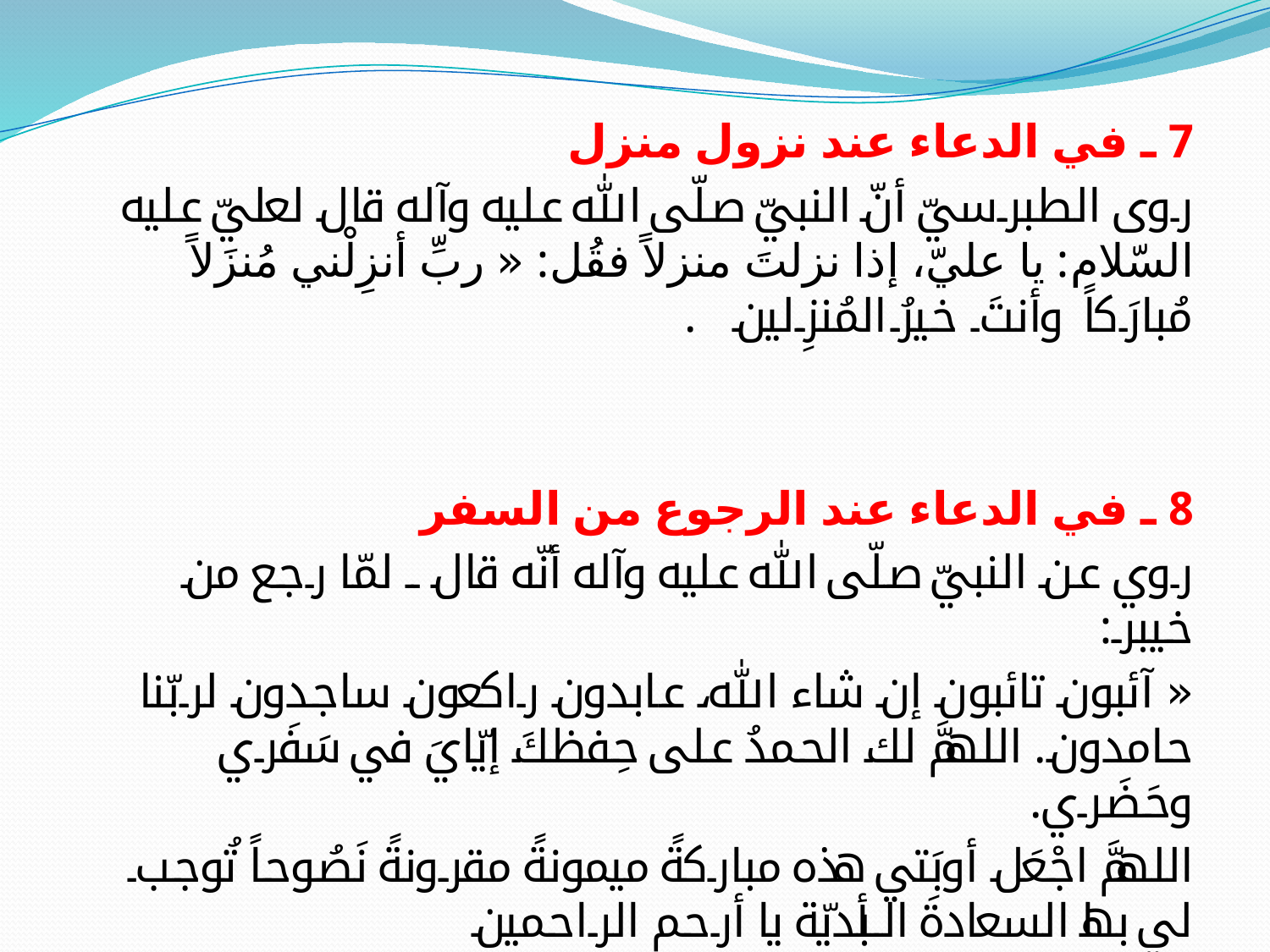

7 ـ في الدعاء عند نزول منزل
روى الطبرسيّ أنّ النبيّ صلّى الله عليه وآله قال لعليّ عليه السّلام: يا عليّ، إذا نزلتَ منزلاً فقُل: « ربِّ أنزِلْني مُنزَلاً مُبارَكاً وأنتَ خيرُ المُنزِلين   .

8 ـ في الدعاء عند الرجوع من السفر
روي عن النبيّ صلّى الله عليه وآله أنّه قال ـ لمّا رجع من خيبر:
« آئبون تائبون إن شاء الله، عابدون راكعون ساجدون لربّنا حامدون. اللهمَّ لك الحمدُ على حِفظكَ إيّايَ في سَفَري وحَضَري.
اللهمَّ اجْعَل أوبَتي هذه مباركةً ميمونةً مقرونةً نَصُوحاً تُوجب لي بها السعادةَ الأبديّة يا أرحم الراحمين